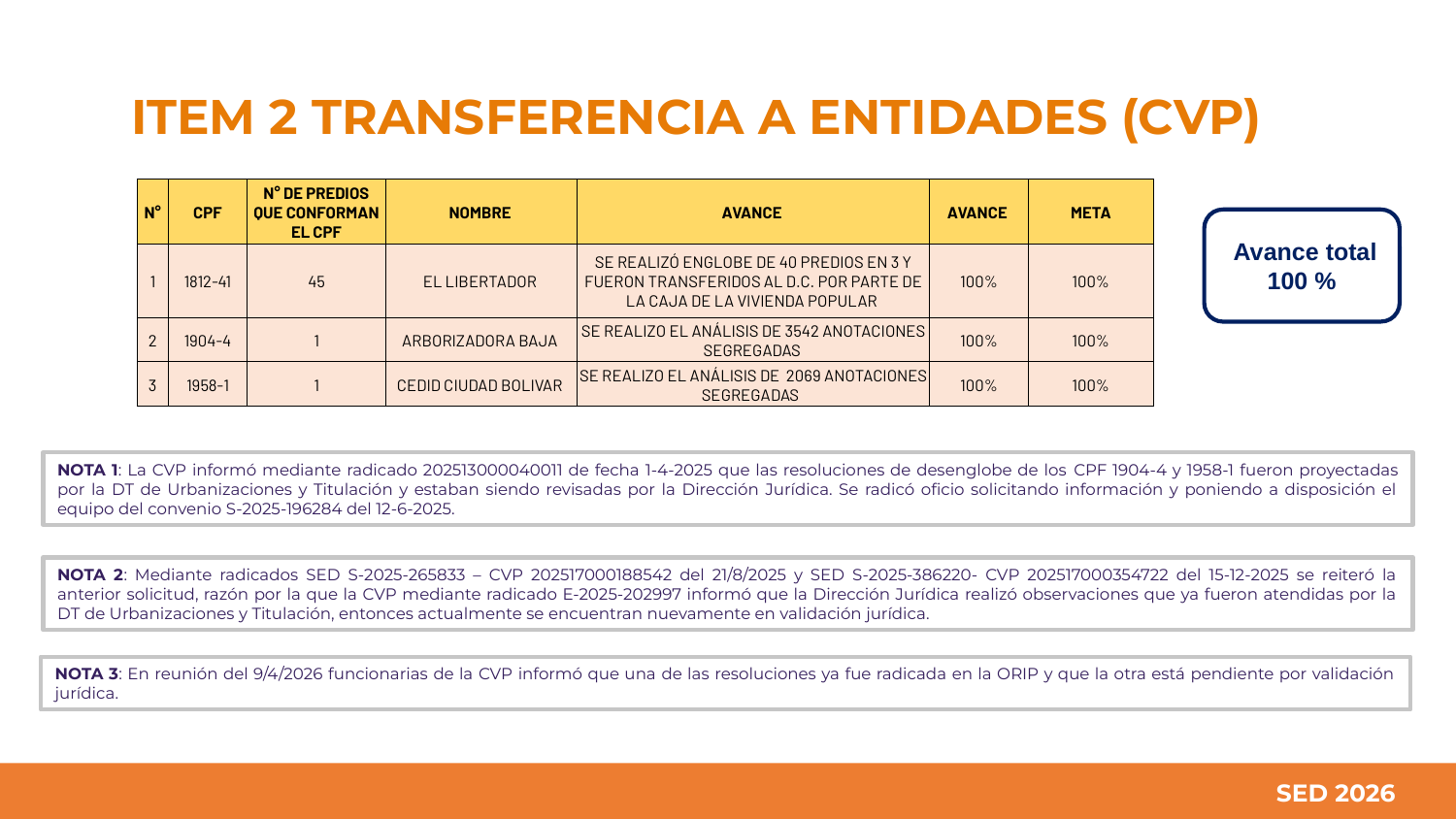

# ITEM 2 TRANSFERENCIA A ENTIDADES (CVP)

| N° | CPF | N° DE PREDIOS QUE CONFORMAN EL CPF | NOMBRE | AVANCE | AVANCE | META |
| --- | --- | --- | --- | --- | --- | --- |
| 1 | 1812-41 | 45 | EL LIBERTADOR | SE REALIZÓ ENGLOBE DE 40 PREDIOS EN 3 Y FUERON TRANSFERIDOS AL D.C. POR PARTE DE LA CAJA DE LA VIVIENDA POPULAR | 100% | 100% |
| 2 | 1904-4 | 1 | ARBORIZADORA BAJA | SE REALIZO EL ANÁLISIS DE 3542 ANOTACIONES SEGREGADAS | 100% | 100% |
| 3 | 1958-1 | 1 | CEDID CIUDAD BOLIVAR | SE REALIZO EL ANÁLISIS DE 2069 ANOTACIONES SEGREGADAS | 100% | 100% |
 Avance total 100 %
NOTA 1: La CVP informó mediante radicado 202513000040011 de fecha 1-4-2025 que las resoluciones de desenglobe de los CPF 1904-4 y 1958-1 fueron proyectadas por la DT de Urbanizaciones y Titulación y estaban siendo revisadas por la Dirección Jurídica. Se radicó oficio solicitando información y poniendo a disposición el equipo del convenio S-2025-196284 del 12-6-2025.
NOTA 2: Mediante radicados SED S-2025-265833 – CVP 202517000188542 del 21/8/2025 y SED S-2025-386220- CVP 202517000354722 del 15-12-2025 se reiteró la anterior solicitud, razón por la que la CVP mediante radicado E-2025-202997 informó que la Dirección Jurídica realizó observaciones que ya fueron atendidas por la DT de Urbanizaciones y Titulación, entonces actualmente se encuentran nuevamente en validación jurídica.
NOTA 3: En reunión del 9/4/2026 funcionarias de la CVP informó que una de las resoluciones ya fue radicada en la ORIP y que la otra está pendiente por validación jurídica.
SED 2026